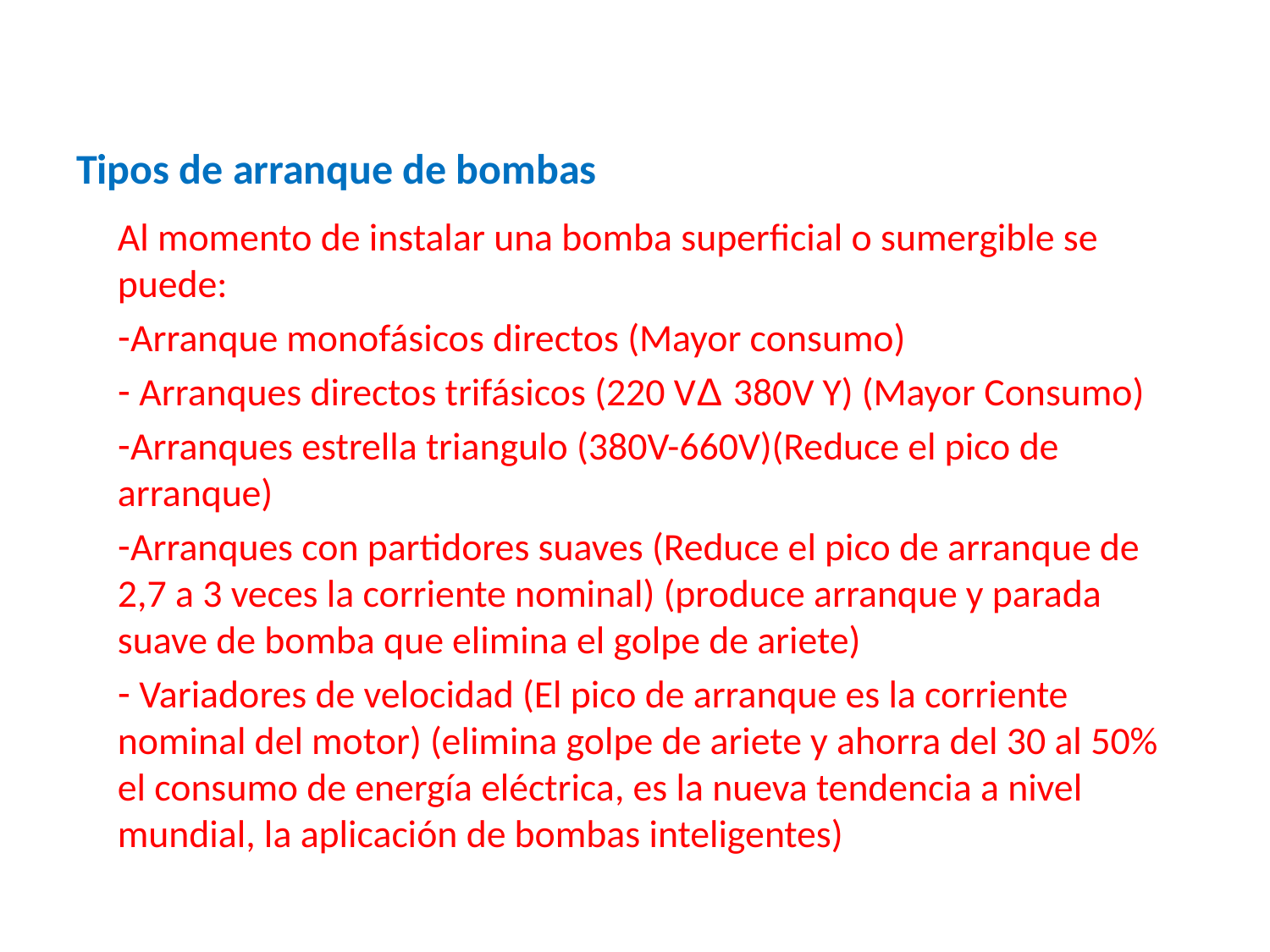

# Tipos de arranque de bombas
Al momento de instalar una bomba superficial o sumergible se puede:
Arranque monofásicos directos (Mayor consumo)
 Arranques directos trifásicos (220 VΔ 380V Y) (Mayor Consumo)
Arranques estrella triangulo (380V-660V)(Reduce el pico de arranque)
Arranques con partidores suaves (Reduce el pico de arranque de 2,7 a 3 veces la corriente nominal) (produce arranque y parada suave de bomba que elimina el golpe de ariete)
 Variadores de velocidad (El pico de arranque es la corriente nominal del motor) (elimina golpe de ariete y ahorra del 30 al 50% el consumo de energía eléctrica, es la nueva tendencia a nivel mundial, la aplicación de bombas inteligentes)